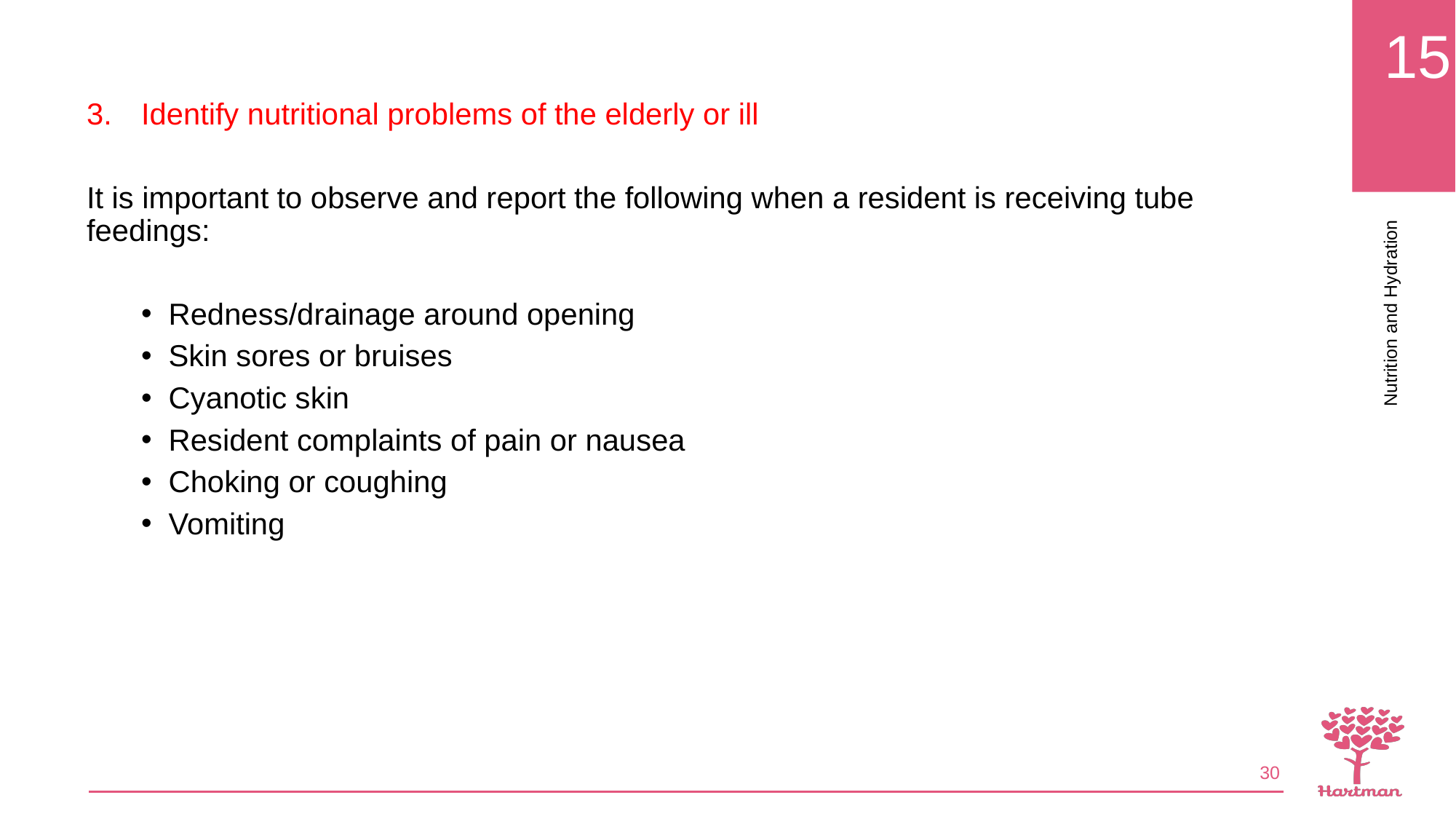

Identify nutritional problems of the elderly or ill

It is important to observe and report the following when a resident is receiving tube feedings:

Redness/drainage around opening
Skin sores or bruises
Cyanotic skin
Resident complaints of pain or nausea
Choking or coughing
Vomiting

30